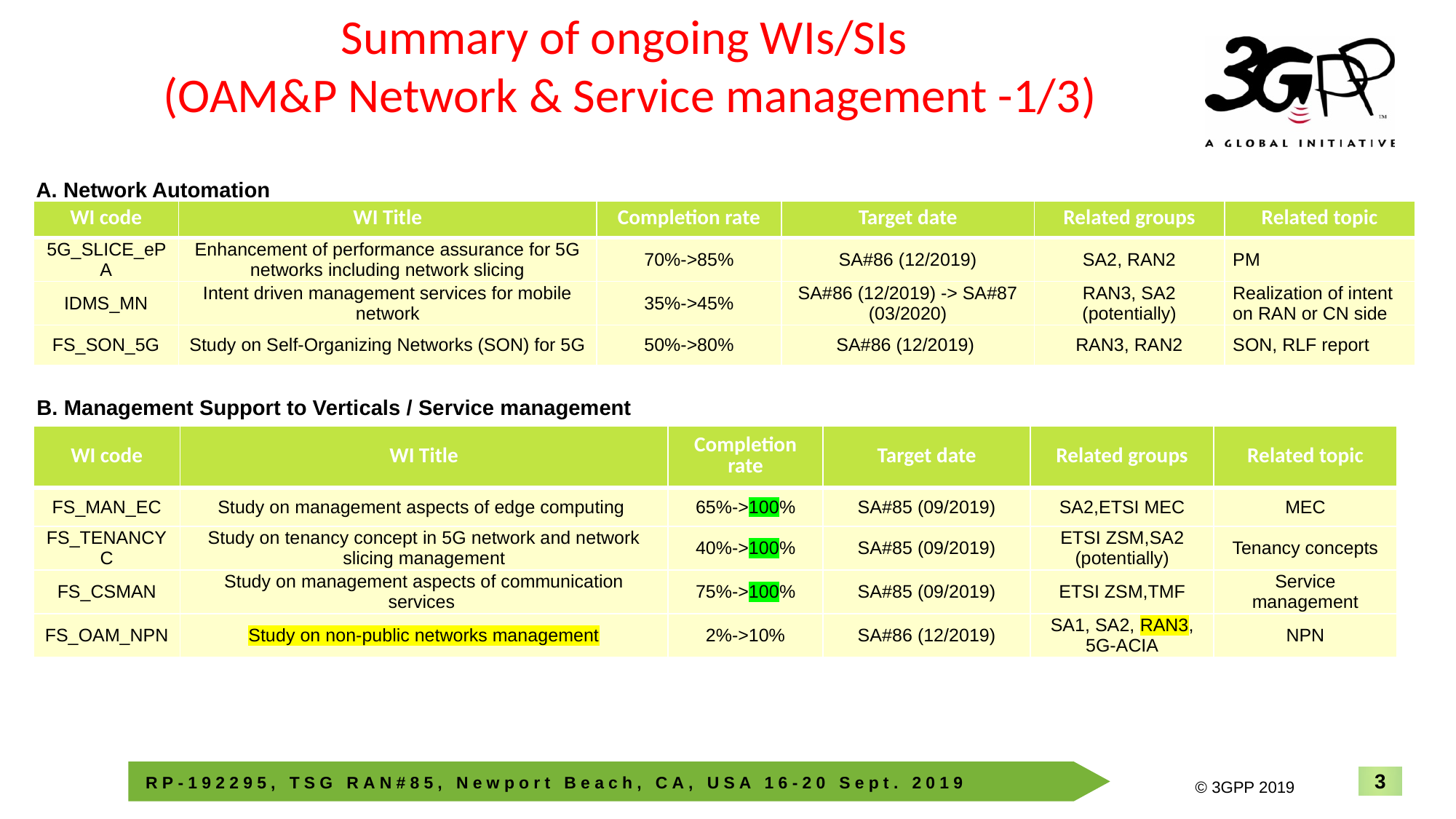

Summary of ongoing WIs/SIs
(OAM&P Network & Service management -1/3)
A. Network Automation
| WI code | WI Title | Completion rate | Target date | Related groups | Related topic |
| --- | --- | --- | --- | --- | --- |
| 5G\_SLICE\_ePA | Enhancement of performance assurance for 5G networks including network slicing | 70%->85% | SA#86 (12/2019) | SA2, RAN2 | PM |
| IDMS\_MN | Intent driven management services for mobile network | 35%->45% | SA#86 (12/2019) -> SA#87 (03/2020) | RAN3, SA2 (potentially) | Realization of intent on RAN or CN side |
| FS\_SON\_5G | Study on Self-Organizing Networks (SON) for 5G | 50%->80% | SA#86 (12/2019) | RAN3, RAN2 | SON, RLF report |
B. Management Support to Verticals / Service management
| WI code | WI Title | Completion rate | Target date | Related groups | Related topic |
| --- | --- | --- | --- | --- | --- |
| FS\_MAN\_EC | Study on management aspects of edge computing | 65%->100% | SA#85 (09/2019) | SA2,ETSI MEC | MEC |
| FS\_TENANCYC | Study on tenancy concept in 5G network and network slicing management | 40%->100% | SA#85 (09/2019) | ETSI ZSM,SA2 (potentially) | Tenancy concepts |
| FS\_CSMAN | Study on management aspects of communication services | 75%->100% | SA#85 (09/2019) | ETSI ZSM,TMF | Service management |
| FS\_OAM\_NPN | Study on non-public networks management | 2%->10% | SA#86 (12/2019) | SA1, SA2, RAN3, 5G-ACIA | NPN |